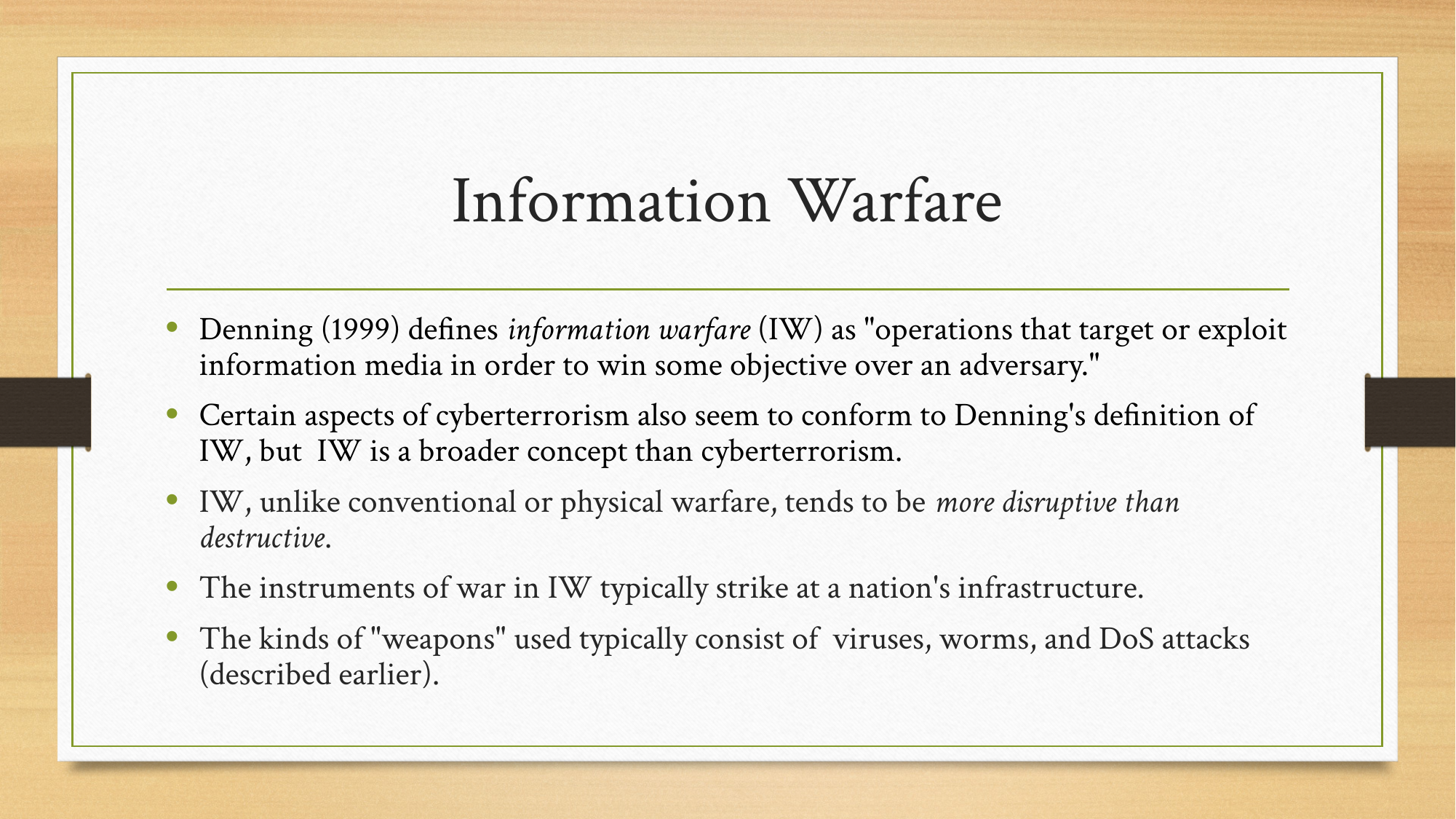

# Information Warfare
Denning (1999) defines information warfare (IW) as "operations that target or exploit information media in order to win some objective over an adversary."
Certain aspects of cyberterrorism also seem to conform to Denning's definition of IW, but  IW is a broader concept than cyberterrorism.
IW, unlike conventional or physical warfare, tends to be more disruptive than destructive.
The instruments of war in IW typically strike at a nation's infrastructure.
The kinds of "weapons" used typically consist of  viruses, worms, and DoS attacks (described earlier).